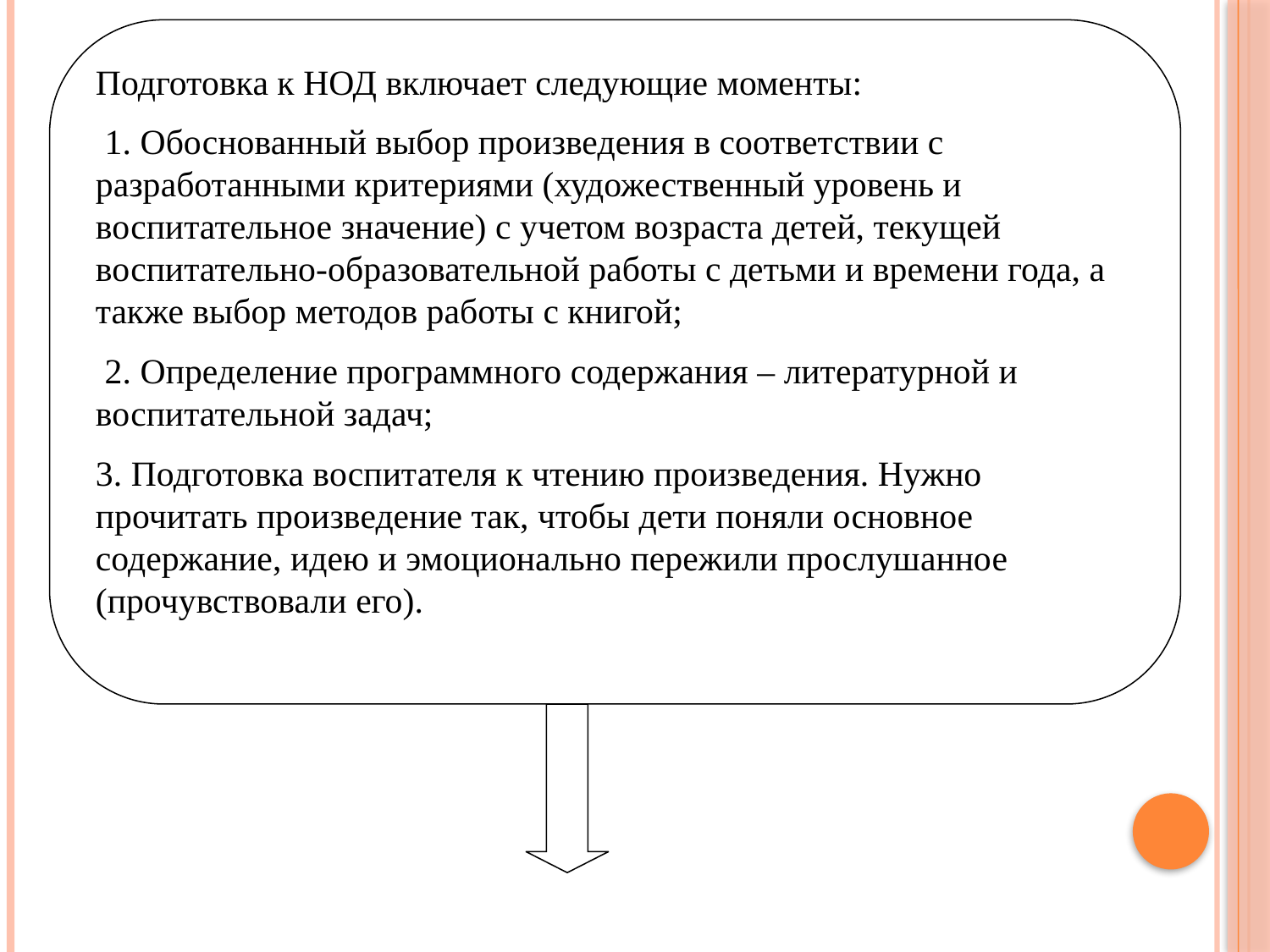

Подготовка к НОД включает следующие моменты:
 1. Обоснованный выбор произведения в соответствии с разработанными критериями (художественный уровень и воспитательное значение) с учетом возраста детей, текущей воспитательно-образовательной работы с детьми и времени года, а также выбор методов работы с книгой;
 2. Определение программного содержания – литературной и воспитательной задач;
3. Подготовка воспитателя к чтению произведения. Нужно прочитать произведение так, чтобы дети поняли основное содержание, идею и эмоционально пережили прослушанное (прочувствовали его).